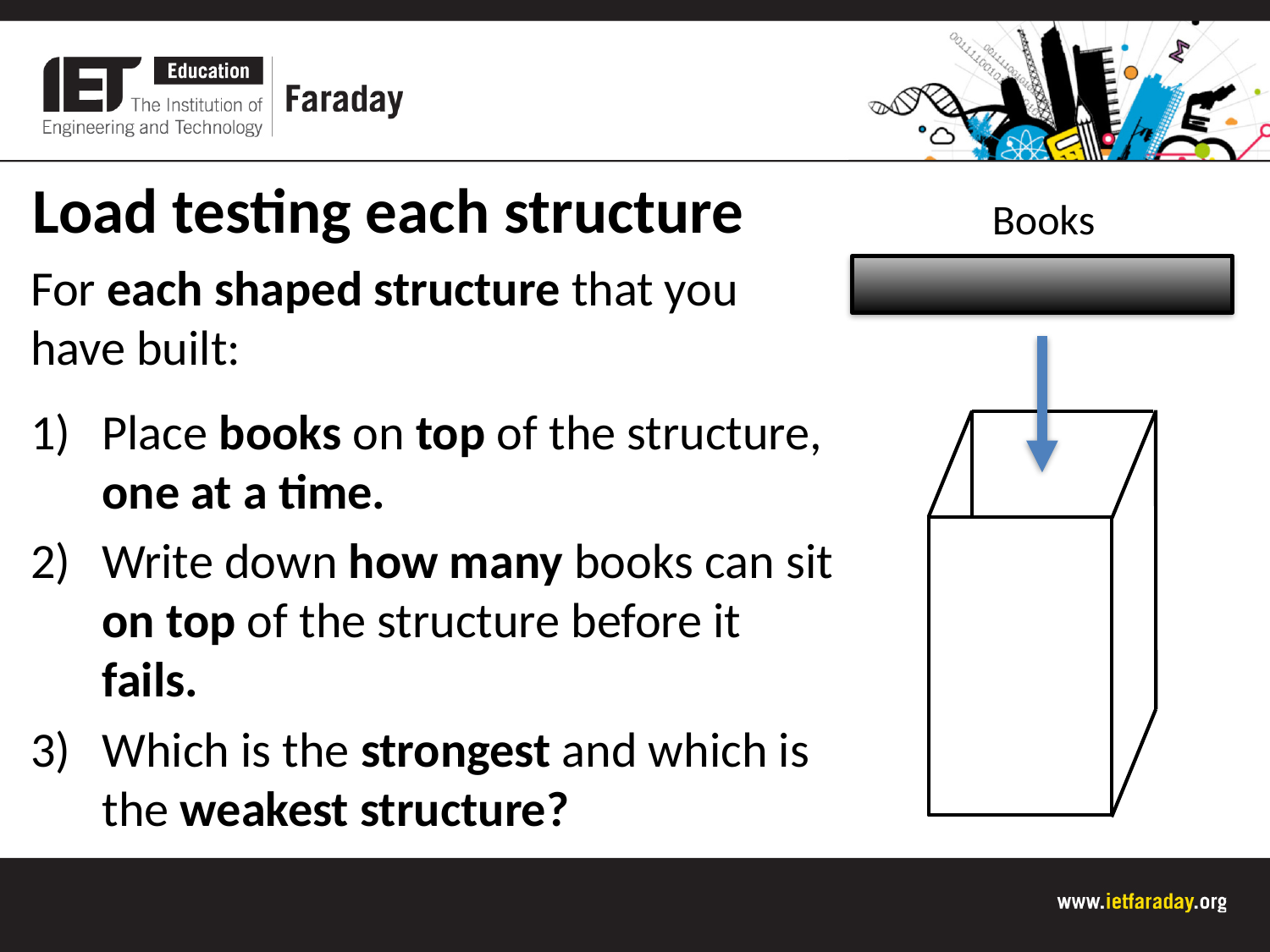

Load testing each structure
Books
For each shaped structure that you have built:

Place books on top of the structure, one at a time.
Write down how many books can sit on top of the structure before it fails.
Which is the strongest and which is the weakest structure?